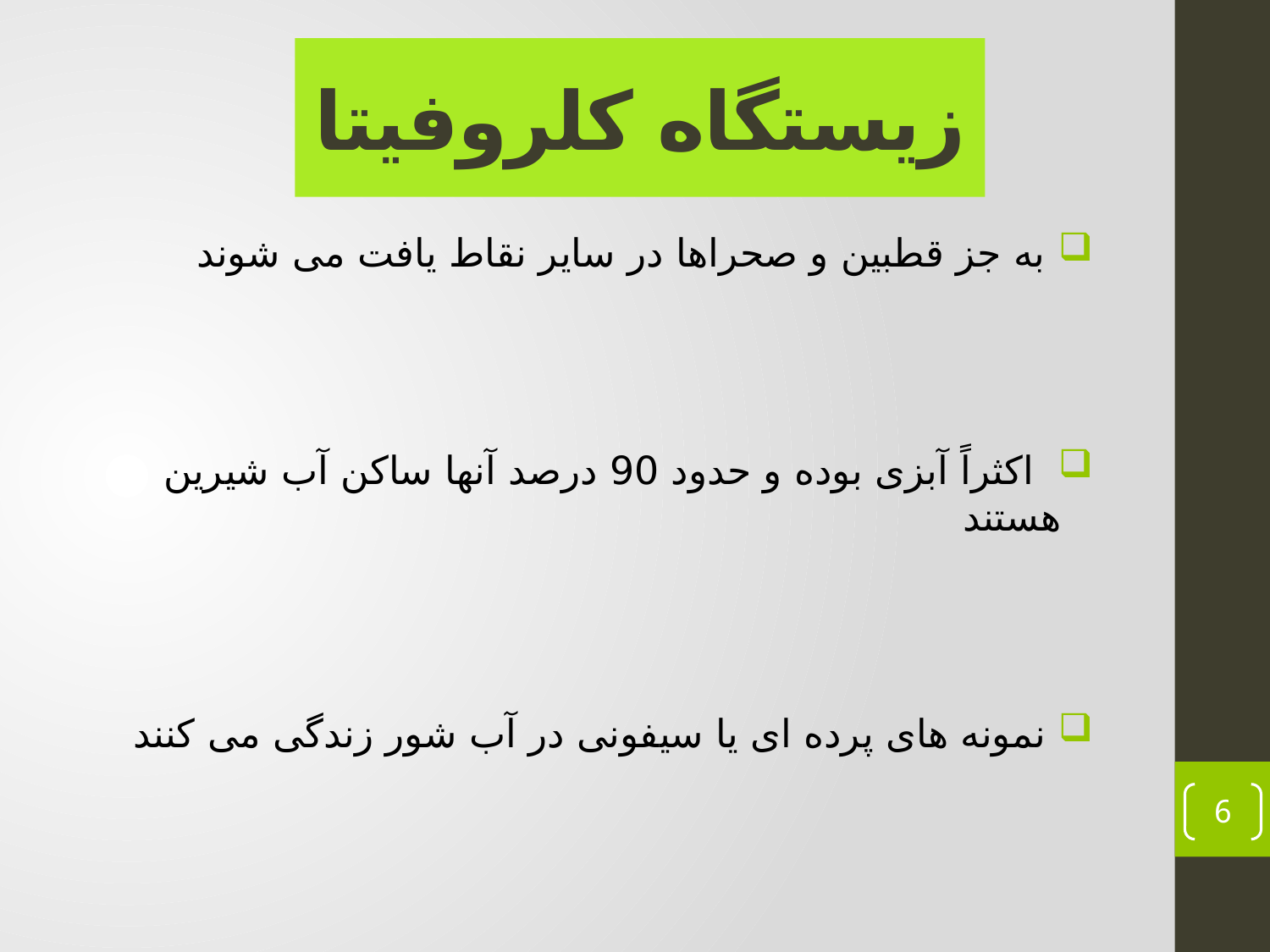

# زیستگاه کلروفیتا
 به جز قطبین و صحراها در سایر نقاط یافت می شوند

  اکثراً آبزی بوده و حدود 90 درصد آنها ساکن آب شیرین هستند

 نمونه های پرده ای یا سیفونی در آب شور زندگی می کنند

6